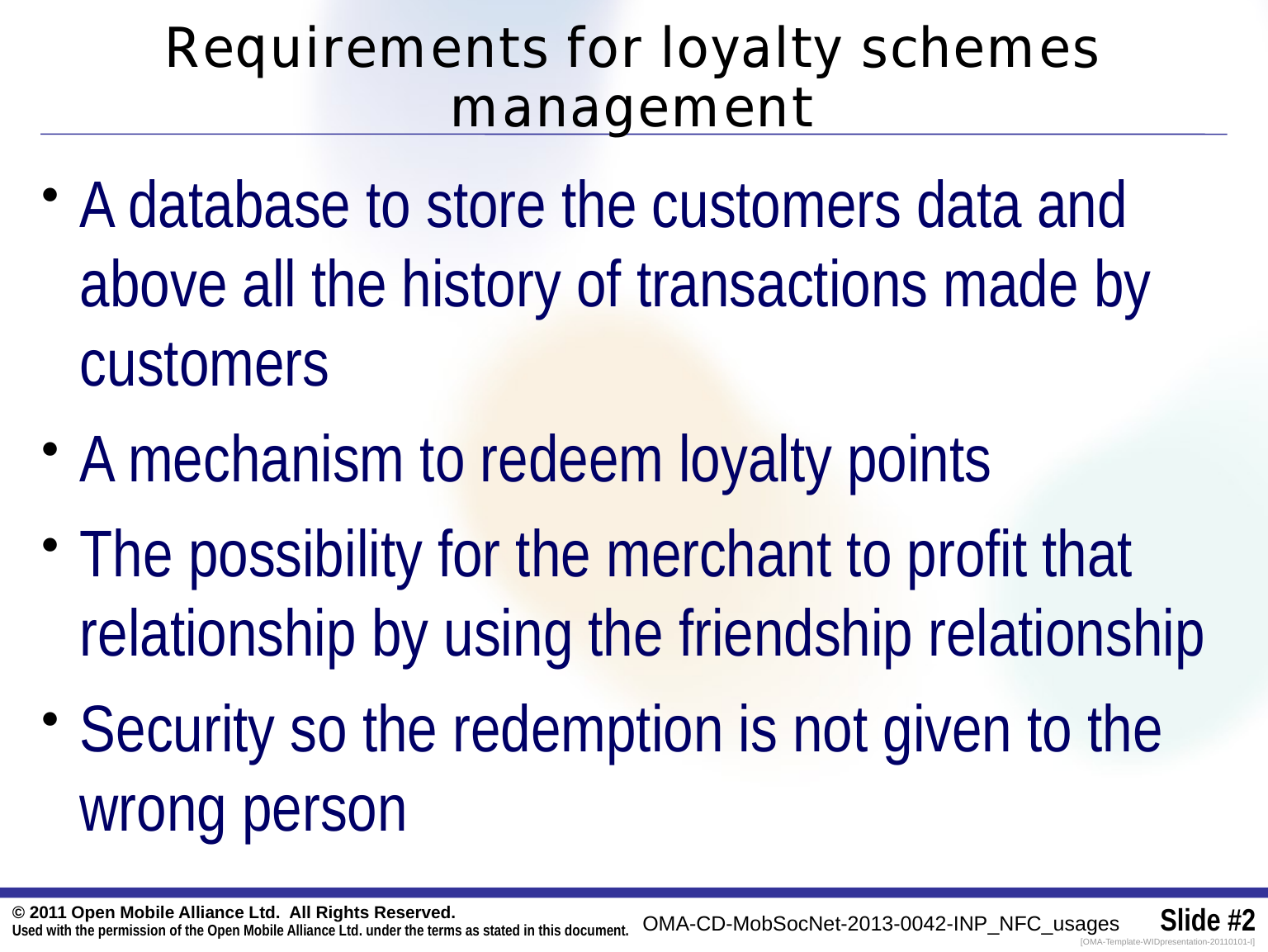

# Requirements for loyalty schemes management
A database to store the customers data and above all the history of transactions made by customers
A mechanism to redeem loyalty points
The possibility for the merchant to profit that relationship by using the friendship relationship
Security so the redemption is not given to the wrong person